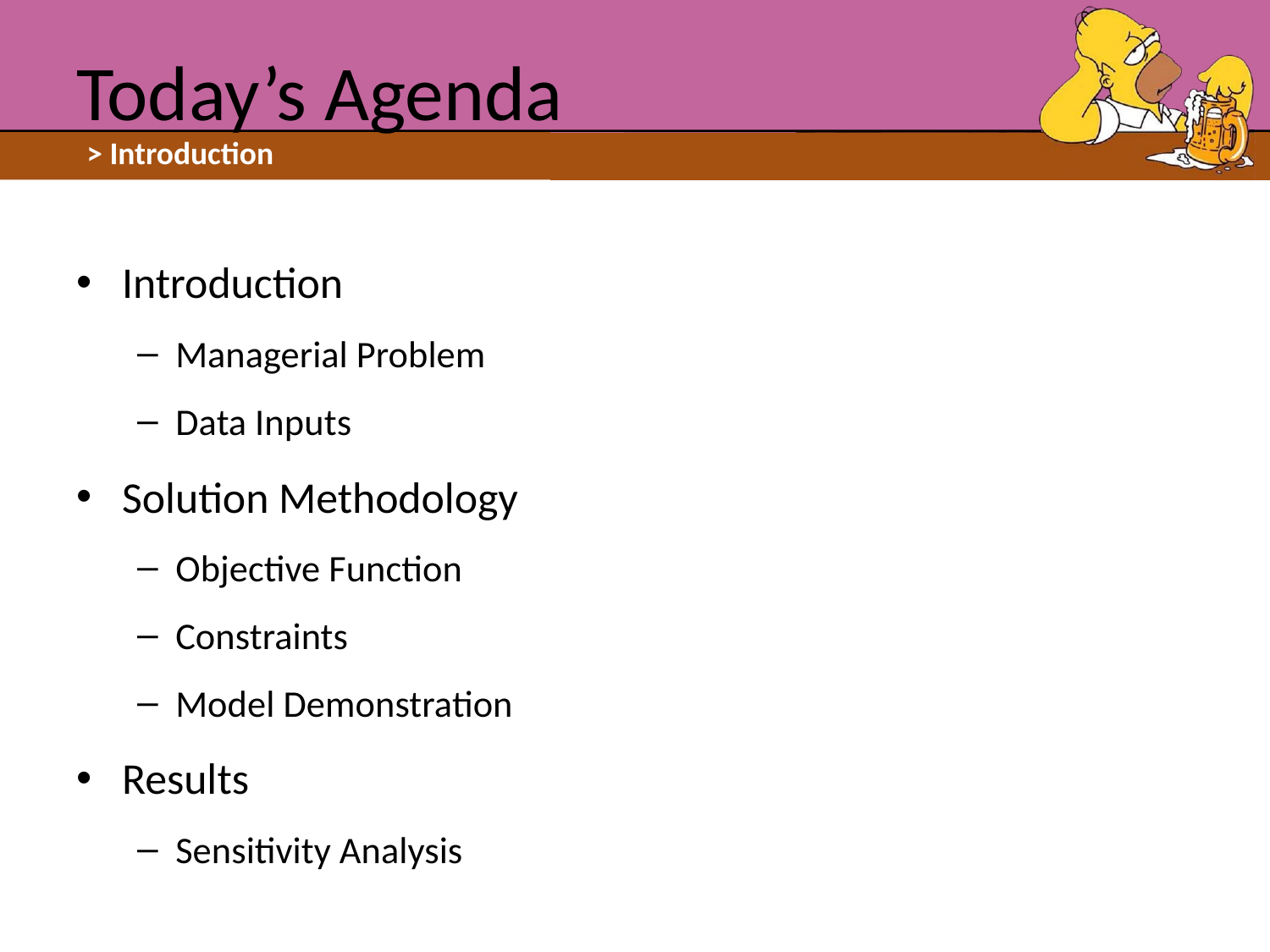

# Today’s Agenda
Introduction
Managerial Problem
Data Inputs
Solution Methodology
Objective Function
Constraints
Model Demonstration
Results
Sensitivity Analysis